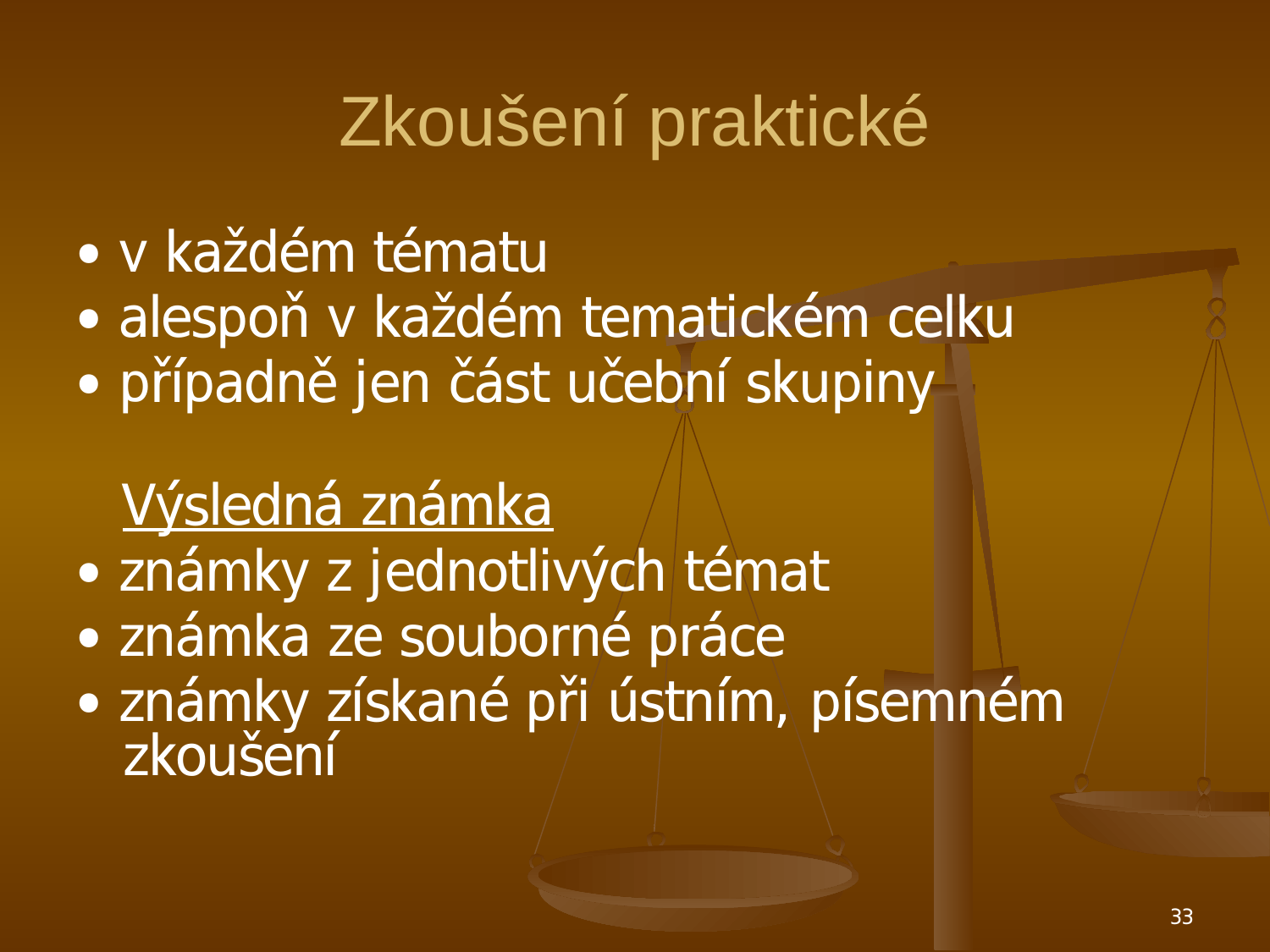

# Zkoušení praktické
• v každém tématu
• alespoň v každém tematickém celku
• případně jen část učební skupiny

   Výsledná známka
• známky z jednotlivých témat
• známka ze souborné práce
• známky získané při ústním, písemném zkoušení

33